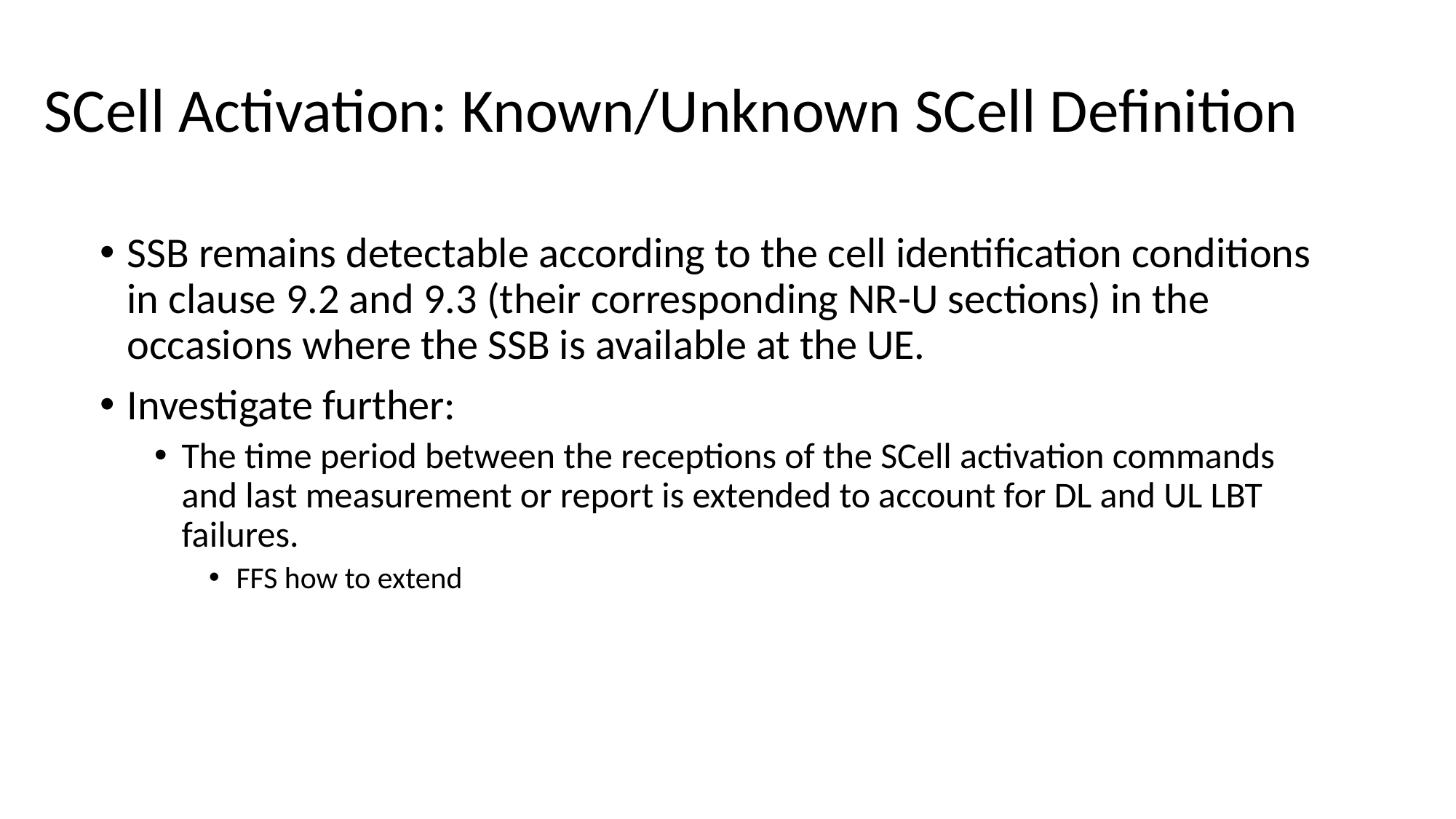

# SCell Activation: Known/Unknown SCell Definition
SSB remains detectable according to the cell identification conditions in clause 9.2 and 9.3 (their corresponding NR-U sections) in the occasions where the SSB is available at the UE.
Investigate further:
The time period between the receptions of the SCell activation commands and last measurement or report is extended to account for DL and UL LBT failures.
FFS how to extend